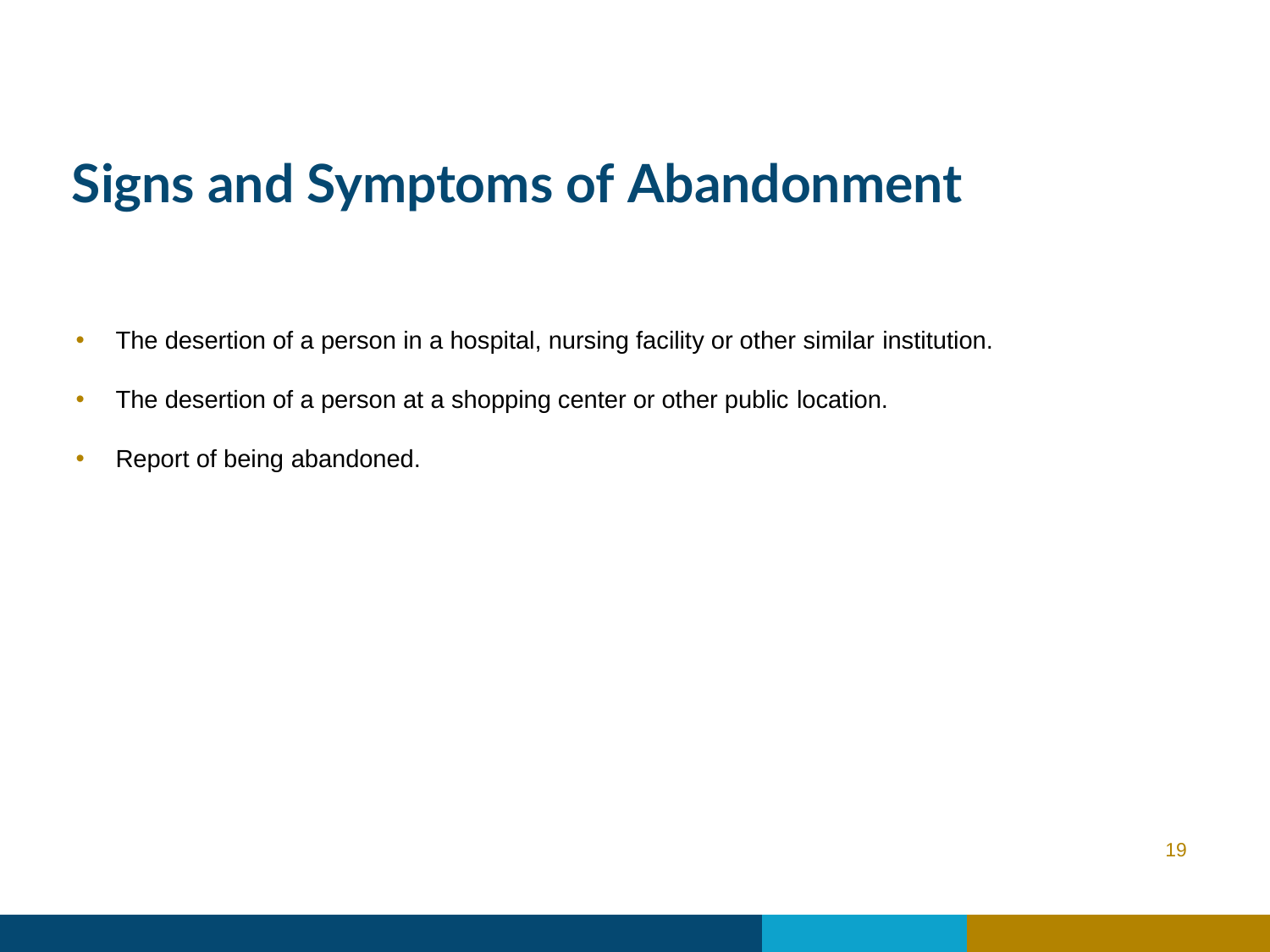

# Signs and Symptoms of Abandonment
The desertion of a person in a hospital, nursing facility or other similar institution.
The desertion of a person at a shopping center or other public location.
Report of being abandoned.
19